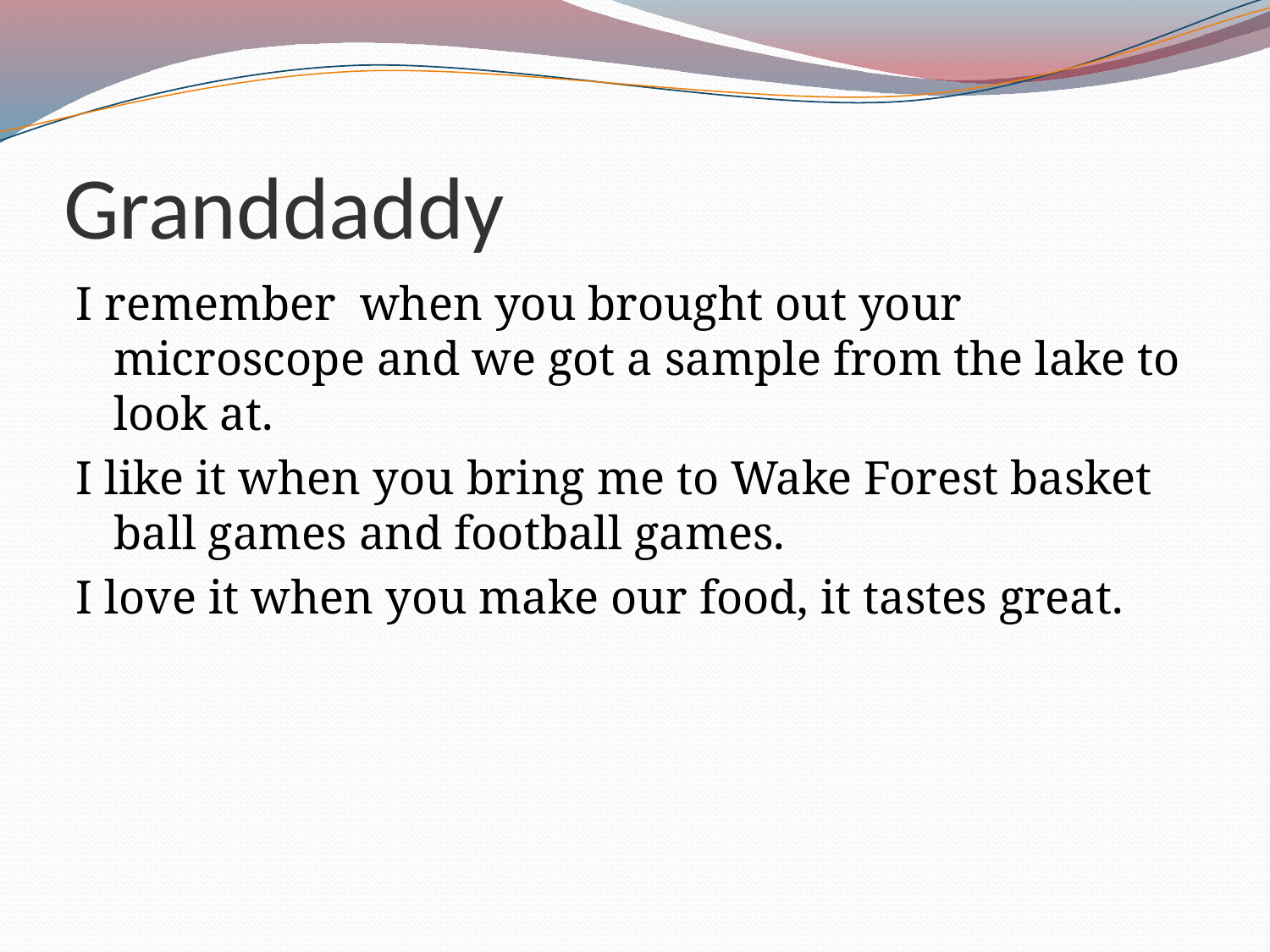

# Granddaddy
I remember  when you brought out your microscope and we got a sample from the lake to look at.
I like it when you bring me to Wake Forest basket ball games and football games.
I love it when you make our food, it tastes great.